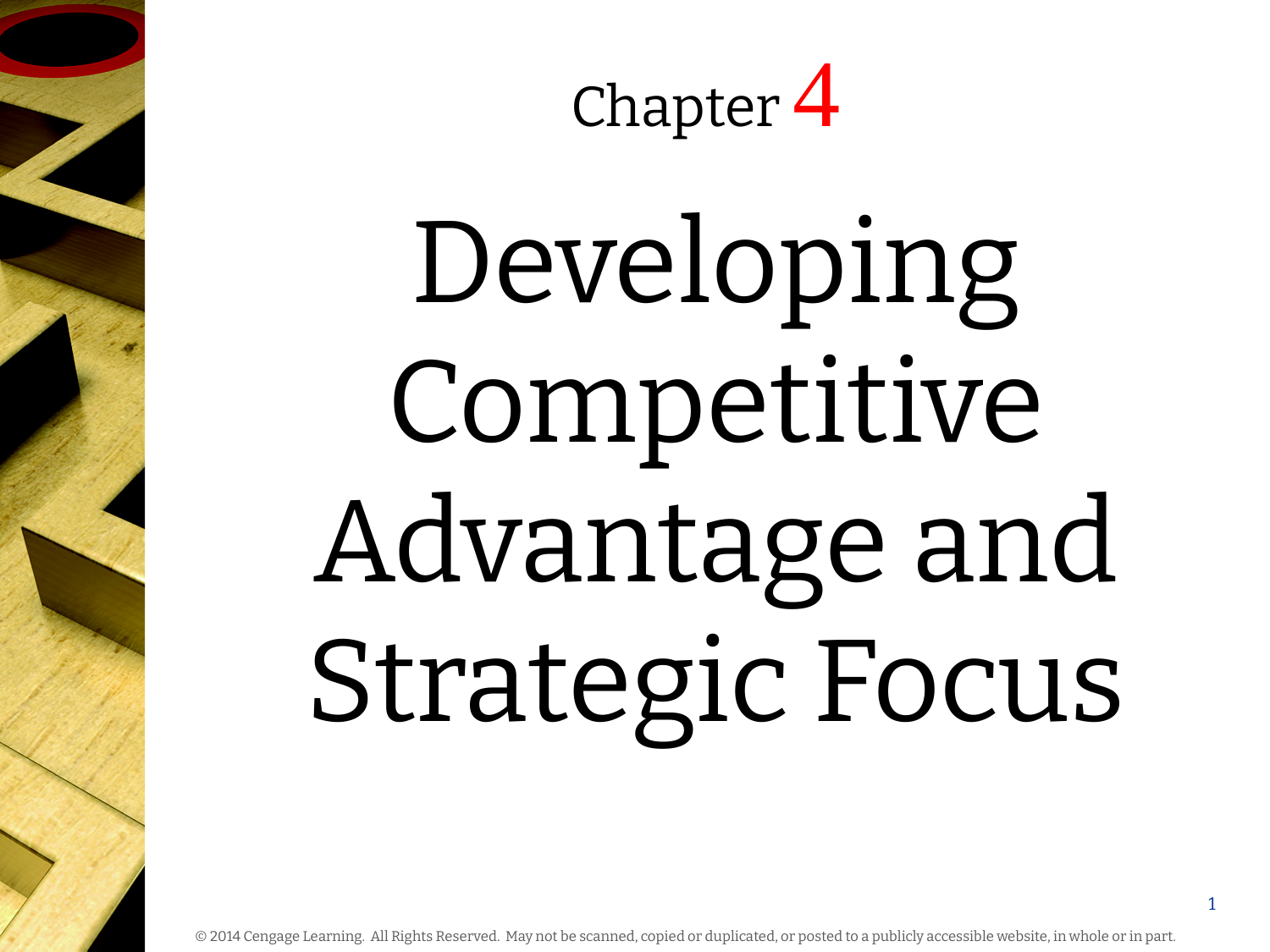

# Chapter 4
Developing Competitive Advantage and Strategic Focus
1